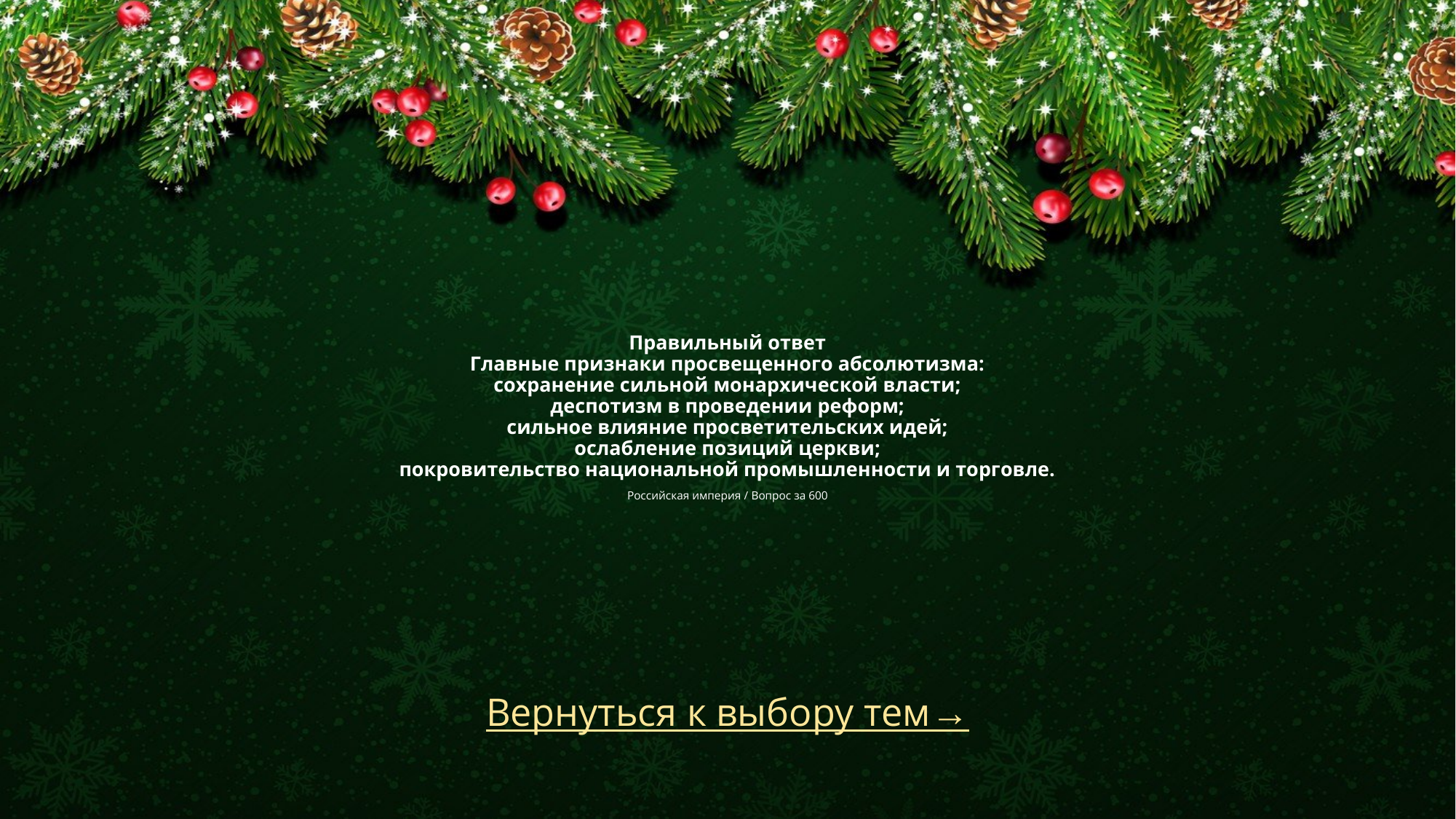

# Правильный ответ Главные признаки просвещенного абсолютизма: сохранение сильной монархической власти; деспотизм в проведении реформ; сильное влияние просветительских идей; ослабление позиций церкви; покровительство национальной промышленности и торговле. Российская империя / Вопрос за 600
Вернуться к выбору тем→